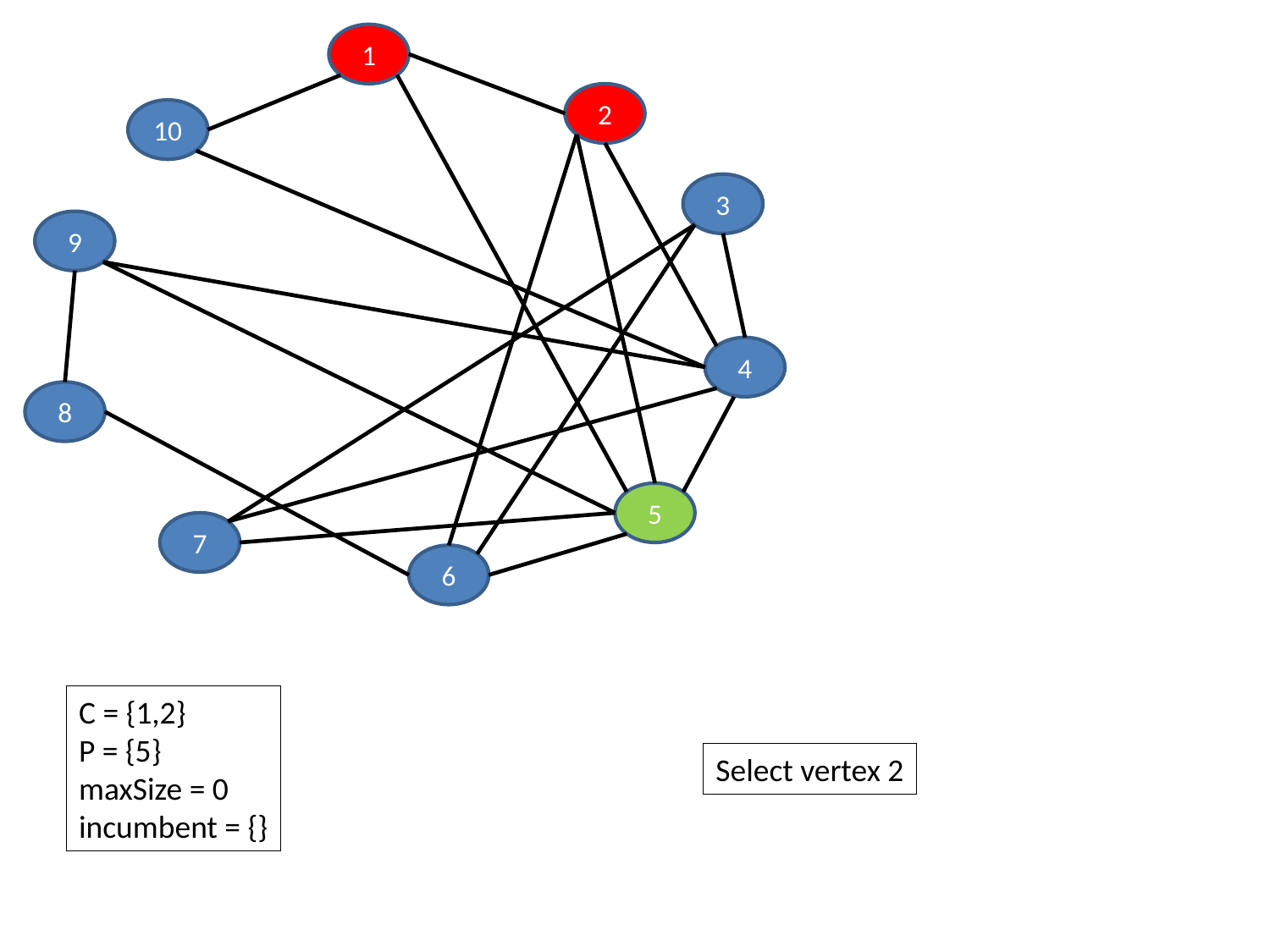

1
2
10
3
9
4
8
5
7
6
C = {1,2}
P = {5}
maxSize = 0
incumbent = {}
Select vertex 2